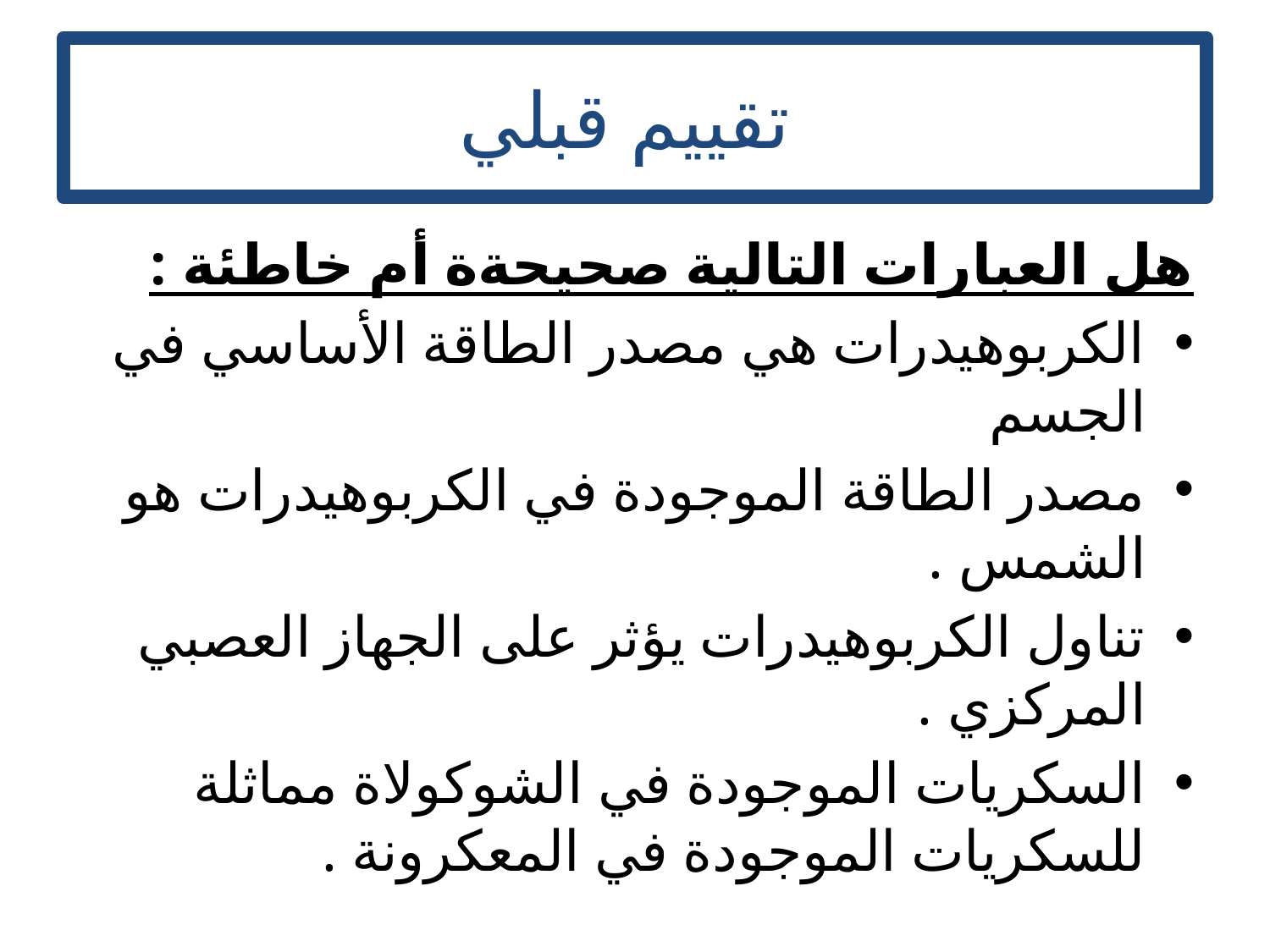

# تقييم قبلي
هل العبارات التالية صحيحةة أم خاطئة :
الكربوهيدرات هي مصدر الطاقة الأساسي في الجسم
مصدر الطاقة الموجودة في الكربوهيدرات هو الشمس .
تناول الكربوهيدرات يؤثر على الجهاز العصبي المركزي .
السكريات الموجودة في الشوكولاة مماثلة للسكريات الموجودة في المعكرونة .